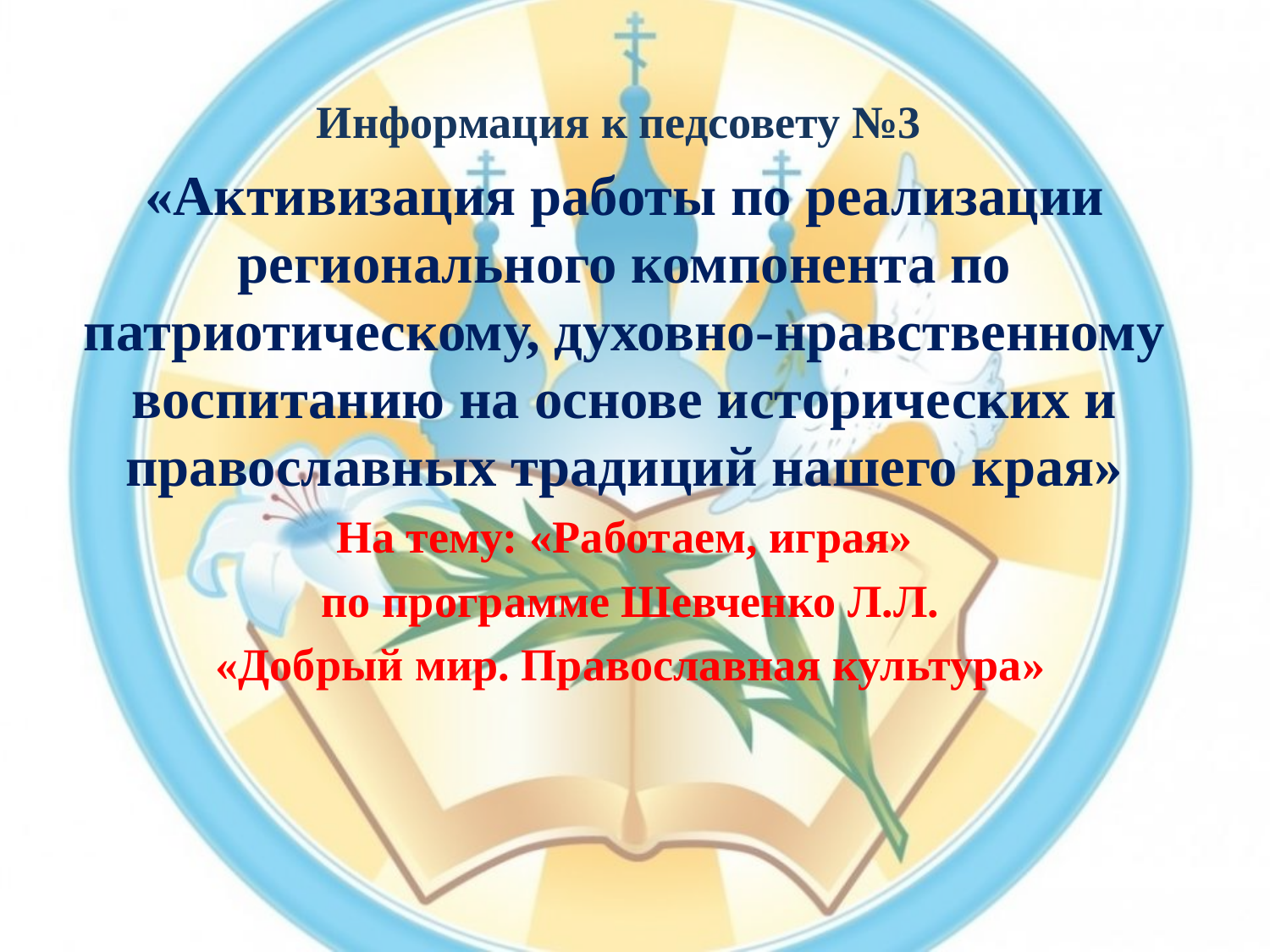

Информация к педсовету №3
«Активизация работы по реализации регионального компонента по патриотическому, духовно-нравственному воспитанию на основе исторических и православных традиций нашего края»
На тему: «Работаем, играя»
 по программе Шевченко Л.Л.
 «Добрый мир. Православная культура»

#